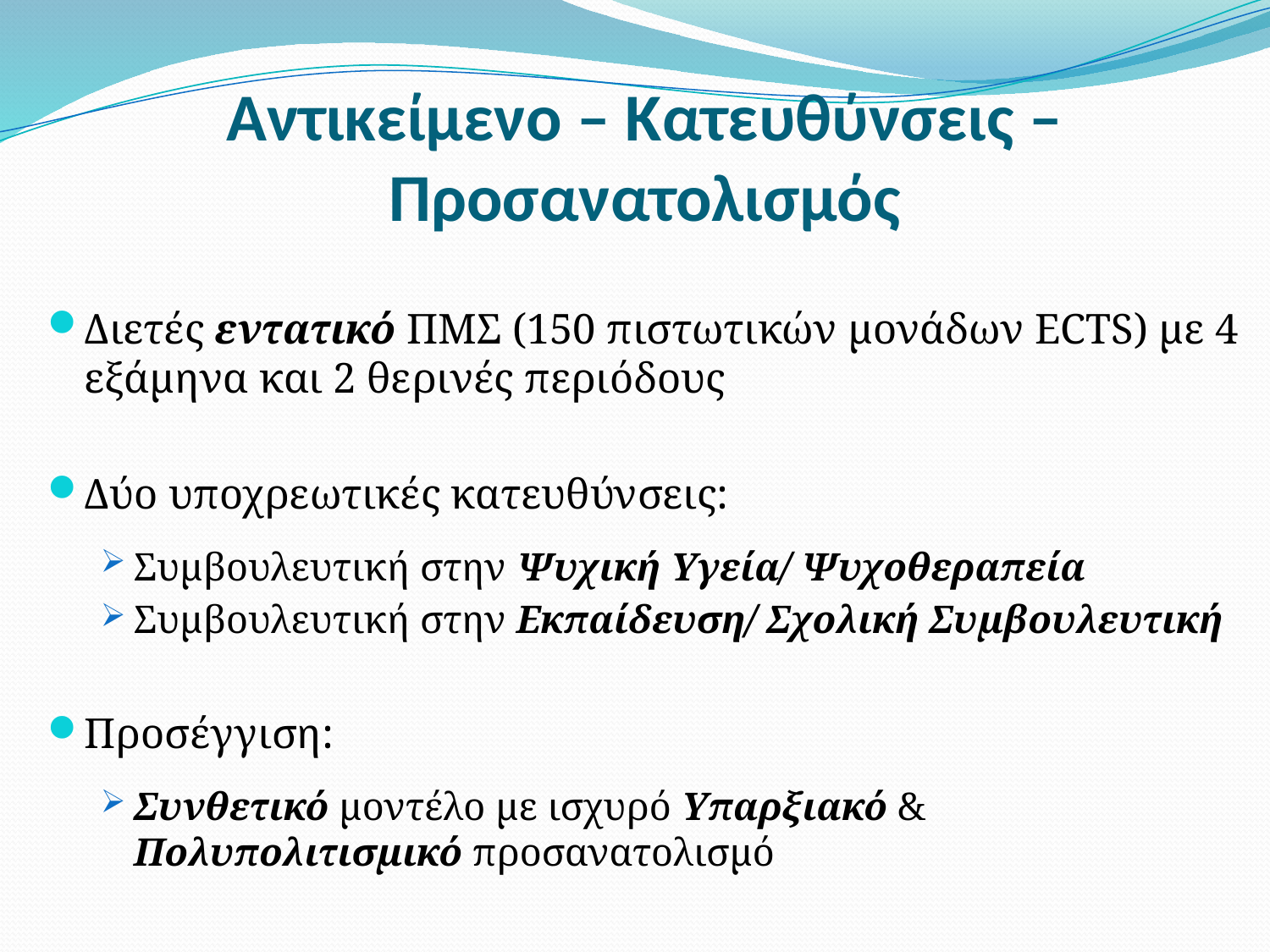

# Αντικείμενο – Κατευθύνσεις – Προσανατολισμός
Διετές εντατικό ΠΜΣ (150 πιστωτικών μονάδων ECTS) με 4 εξάμηνα και 2 θερινές περιόδους

Δύο υποχρεωτικές κατευθύνσεις:

Συμβουλευτική στην Ψυχική Υγεία/ Ψυχοθεραπεία
Συμβουλευτική στην Εκπαίδευση/ Σχολική Συμβουλευτική

Προσέγγιση:

Συνθετικό μοντέλο με ισχυρό Υπαρξιακό & Πολυπολιτισμικό προσανατολισμό